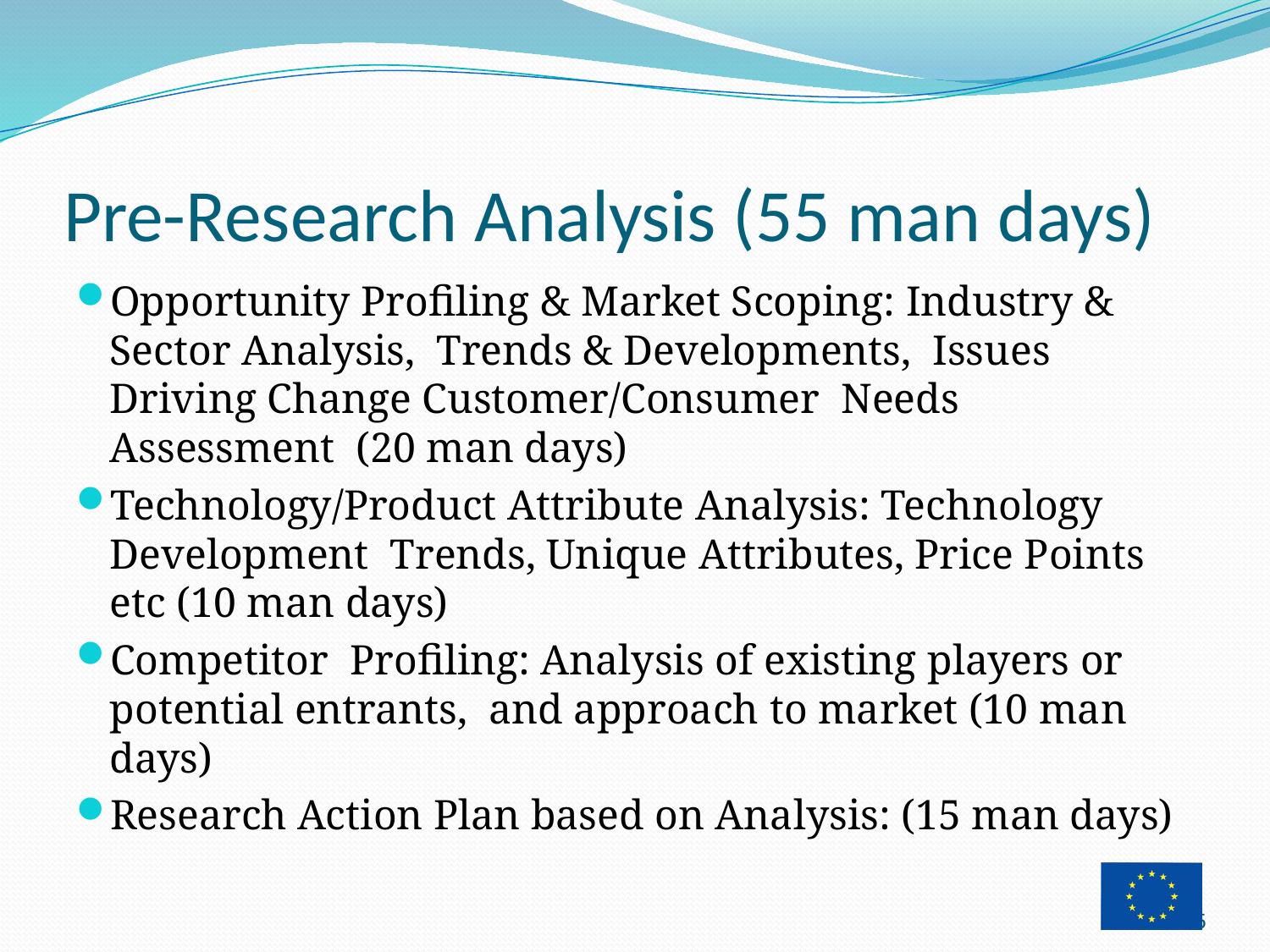

# Pre-Research Analysis (55 man days)
Opportunity Profiling & Market Scoping: Industry & Sector Analysis,  Trends & Developments,  Issues Driving Change Customer/Consumer  Needs Assessment  (20 man days)
Technology/Product Attribute Analysis: Technology Development  Trends, Unique Attributes, Price Points etc (10 man days)
Competitor  Profiling: Analysis of existing players or potential entrants,  and approach to market (10 man days)
Research Action Plan based on Analysis: (15 man days)
15